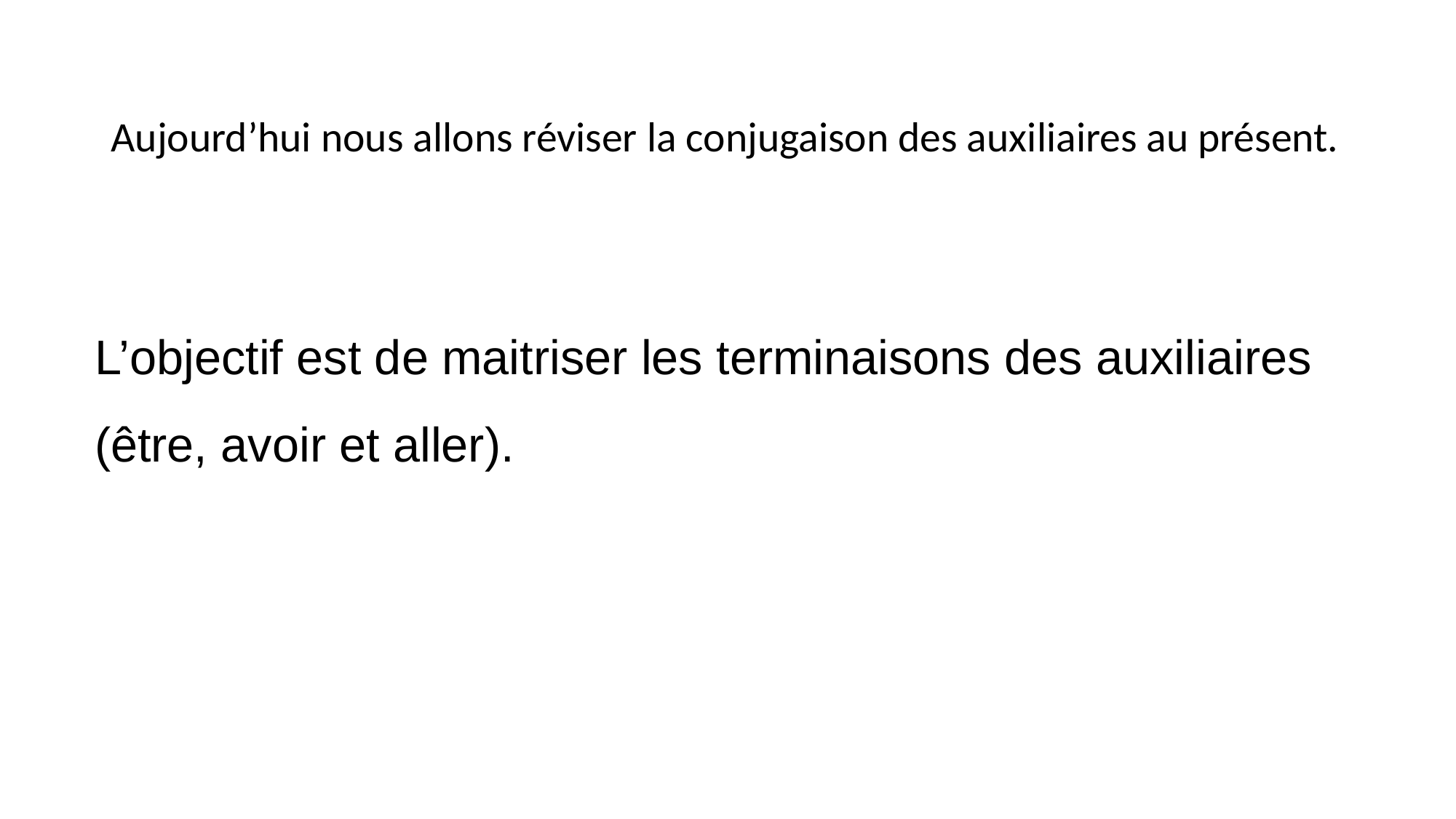

# Aujourd’hui nous allons réviser la conjugaison des auxiliaires au présent.
L’objectif est de maitriser les terminaisons des auxiliaires (être, avoir et aller).